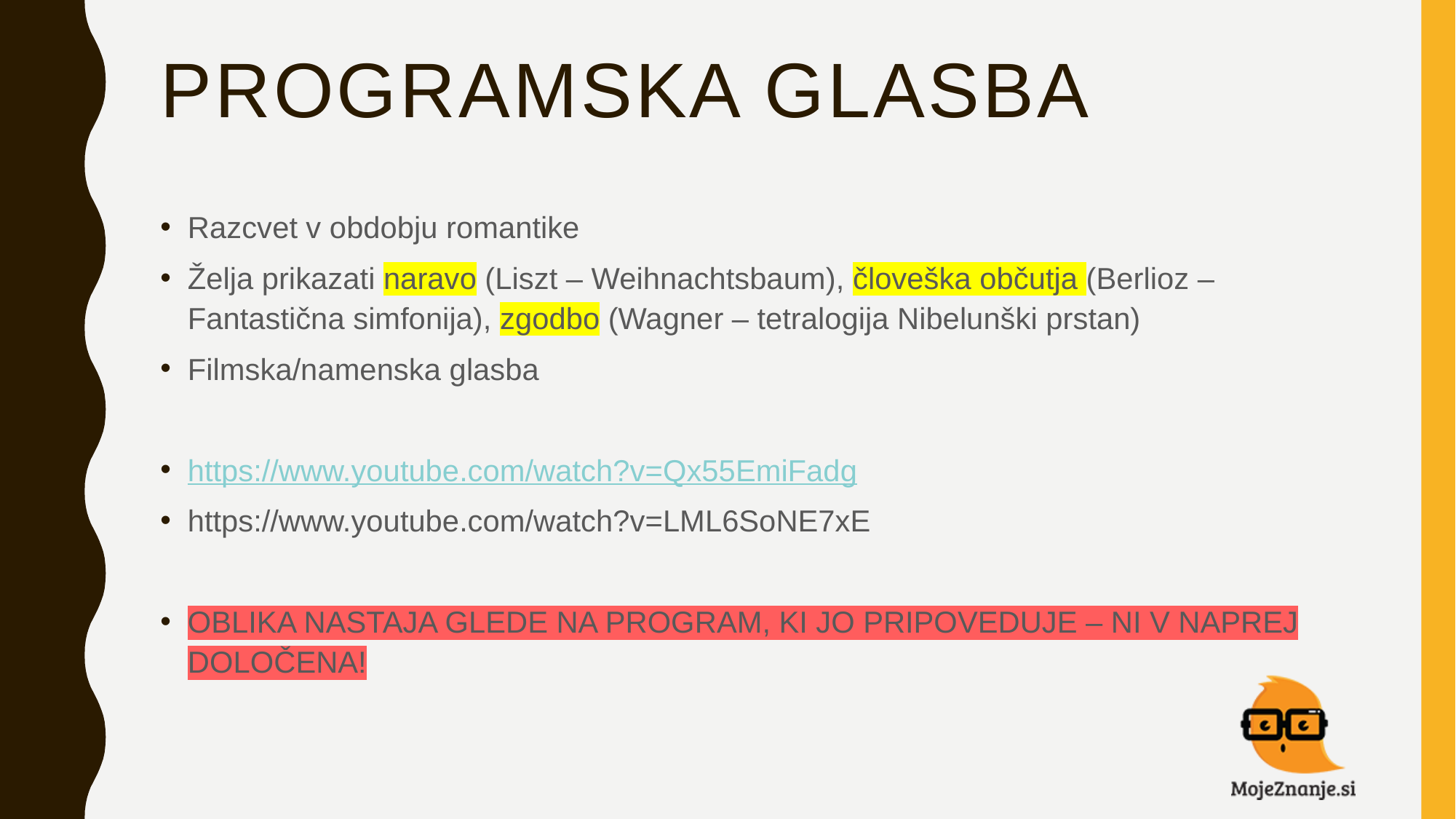

# Programska glasba
Razcvet v obdobju romantike
Želja prikazati naravo (Liszt – Weihnachtsbaum), človeška občutja (Berlioz – Fantastična simfonija), zgodbo (Wagner – tetralogija Nibelunški prstan)
Filmska/namenska glasba

https://www.youtube.com/watch?v=Qx55EmiFadg
https://www.youtube.com/watch?v=LML6SoNE7xE

OBLIKA NASTAJA GLEDE NA PROGRAM, KI JO PRIPOVEDUJE – NI V NAPREJ DOLOČENA!